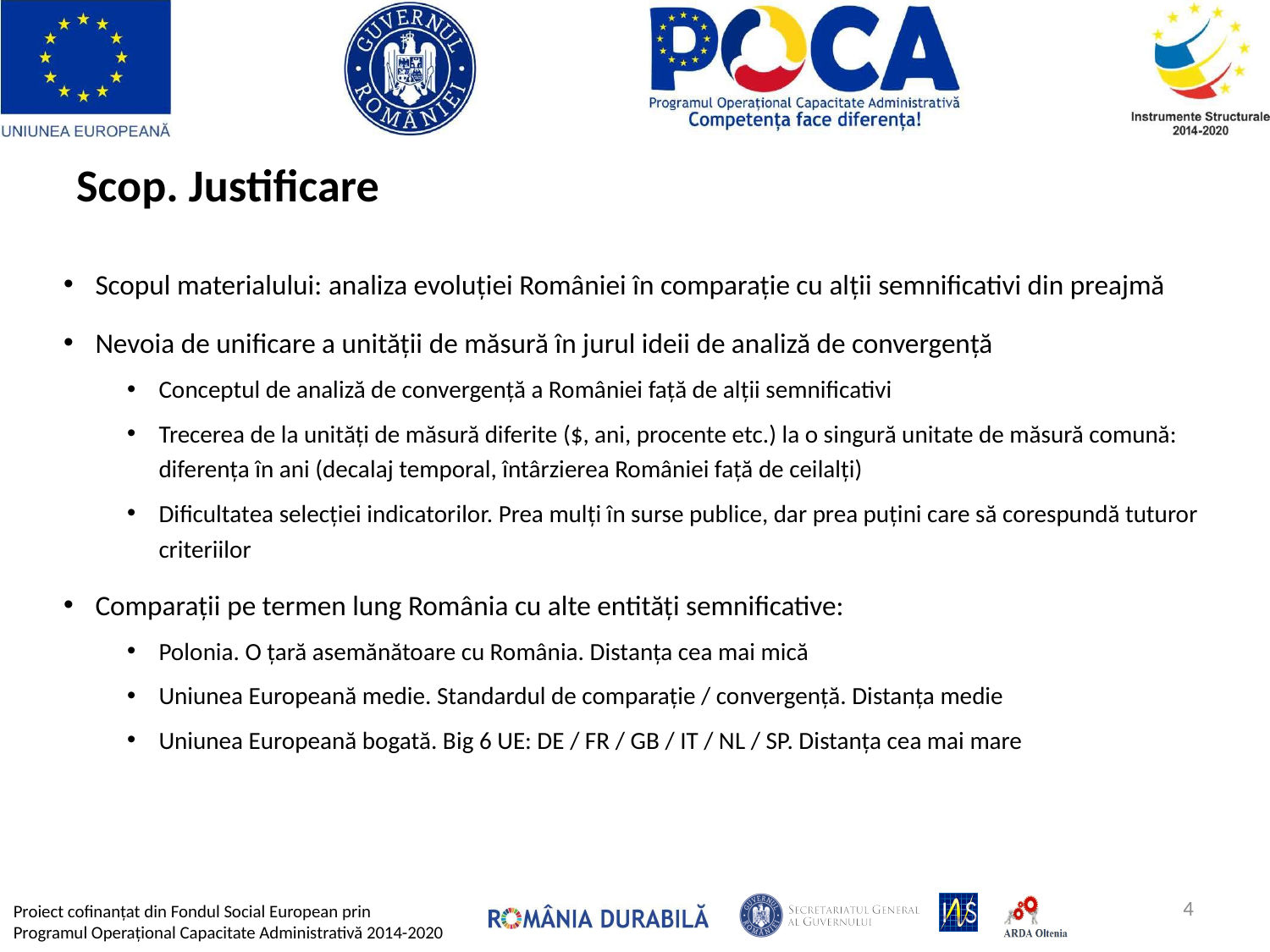

# Scop. Justificare
Scopul materialului: analiza evoluției României în comparație cu alții semnificativi din preajmă
Nevoia de unificare a unității de măsură în jurul ideii de analiză de convergență
Conceptul de analiză de convergență a României față de alții semnificativi
Trecerea de la unități de măsură diferite ($, ani, procente etc.) la o singură unitate de măsură comună: diferența în ani (decalaj temporal, întârzierea României față de ceilalți)
Dificultatea selecției indicatorilor. Prea mulți în surse publice, dar prea puțini care să corespundă tuturor criteriilor
Comparații pe termen lung România cu alte entități semnificative:
Polonia. O țară asemănătoare cu România. Distanța cea mai mică
Uniunea Europeană medie. Standardul de comparație / convergență. Distanța medie
Uniunea Europeană bogată. Big 6 UE: DE / FR / GB / IT / NL / SP. Distanța cea mai mare
4